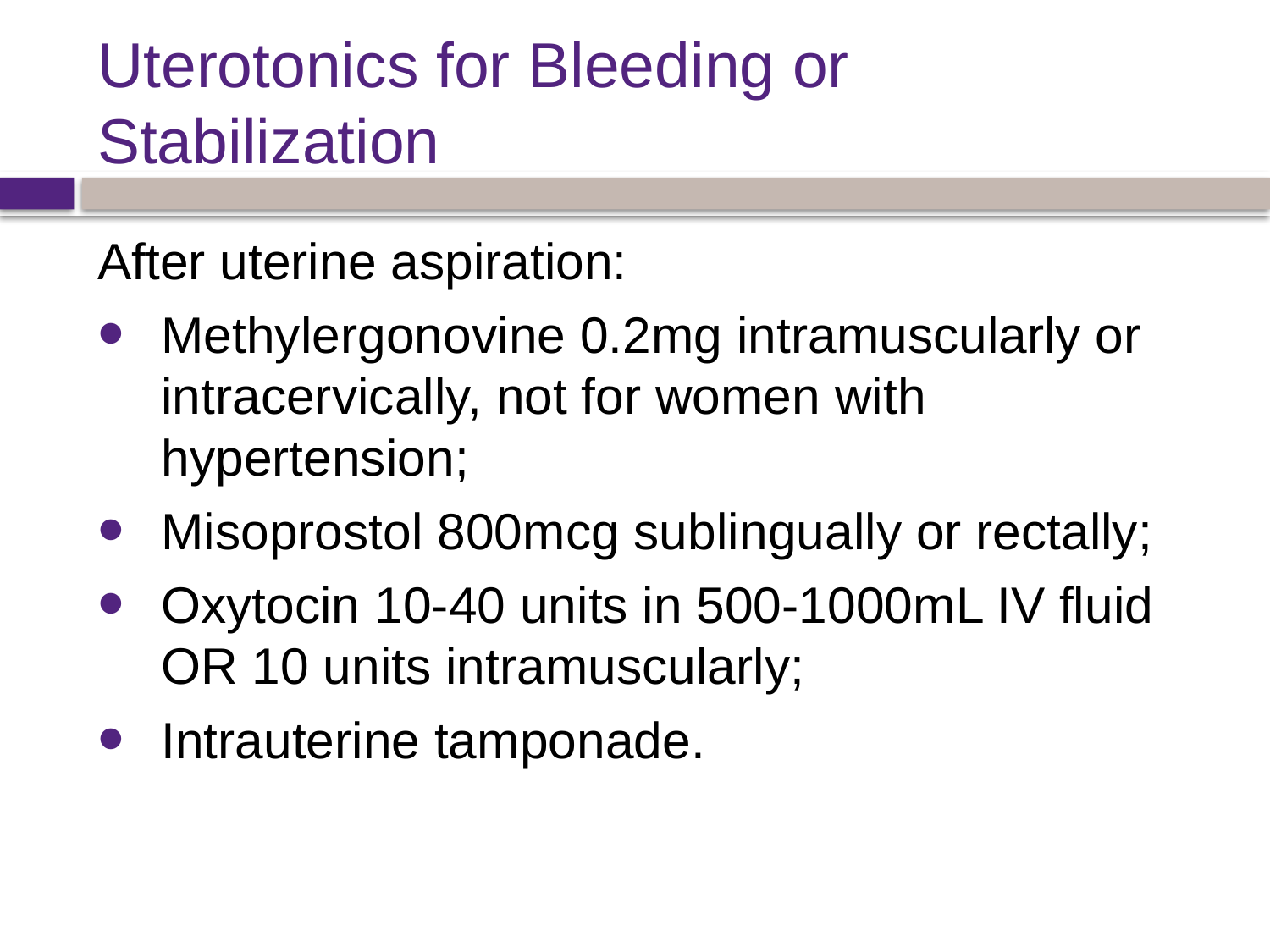

# Uterotonics for Bleeding or Stabilization
After uterine aspiration:
Methylergonovine 0.2mg intramuscularly or intracervically, not for women with hypertension;
Misoprostol 800mcg sublingually or rectally;
Oxytocin 10-40 units in 500-1000mL IV fluid OR 10 units intramuscularly;
Intrauterine tamponade.